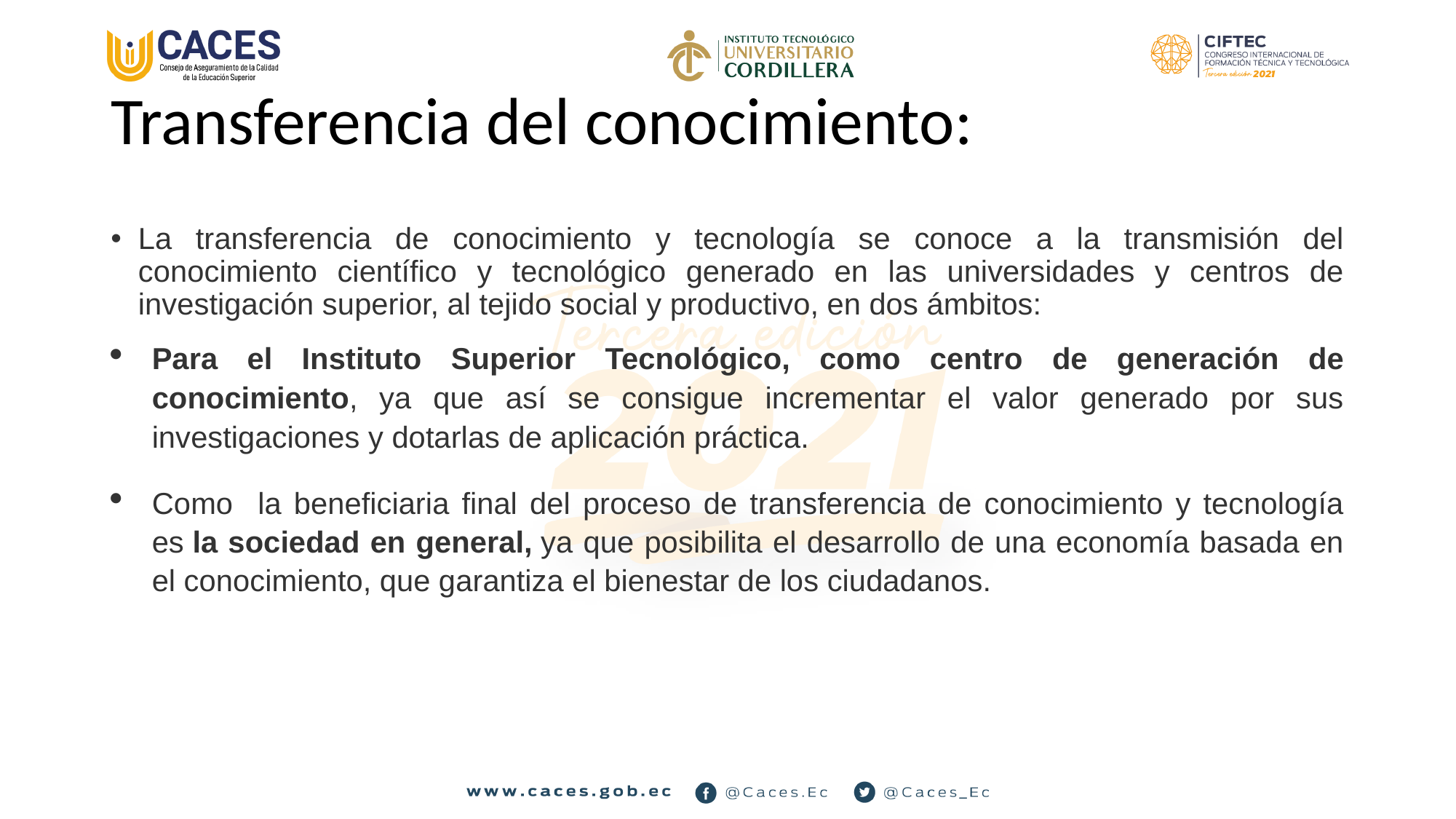

# Transferencia del conocimiento:
La transferencia de conocimiento y tecnología se conoce a la transmisión del conocimiento científico y tecnológico generado en las universidades y centros de investigación superior, al tejido social y productivo, en dos ámbitos:
Para el Instituto Superior Tecnológico, como centro de generación de conocimiento, ya que así se consigue incrementar el valor generado por sus investigaciones y dotarlas de aplicación práctica.
Como  la beneficiaria final del proceso de transferencia de conocimiento y tecnología es la sociedad en general, ya que posibilita el desarrollo de una economía basada en el conocimiento, que garantiza el bienestar de los ciudadanos.